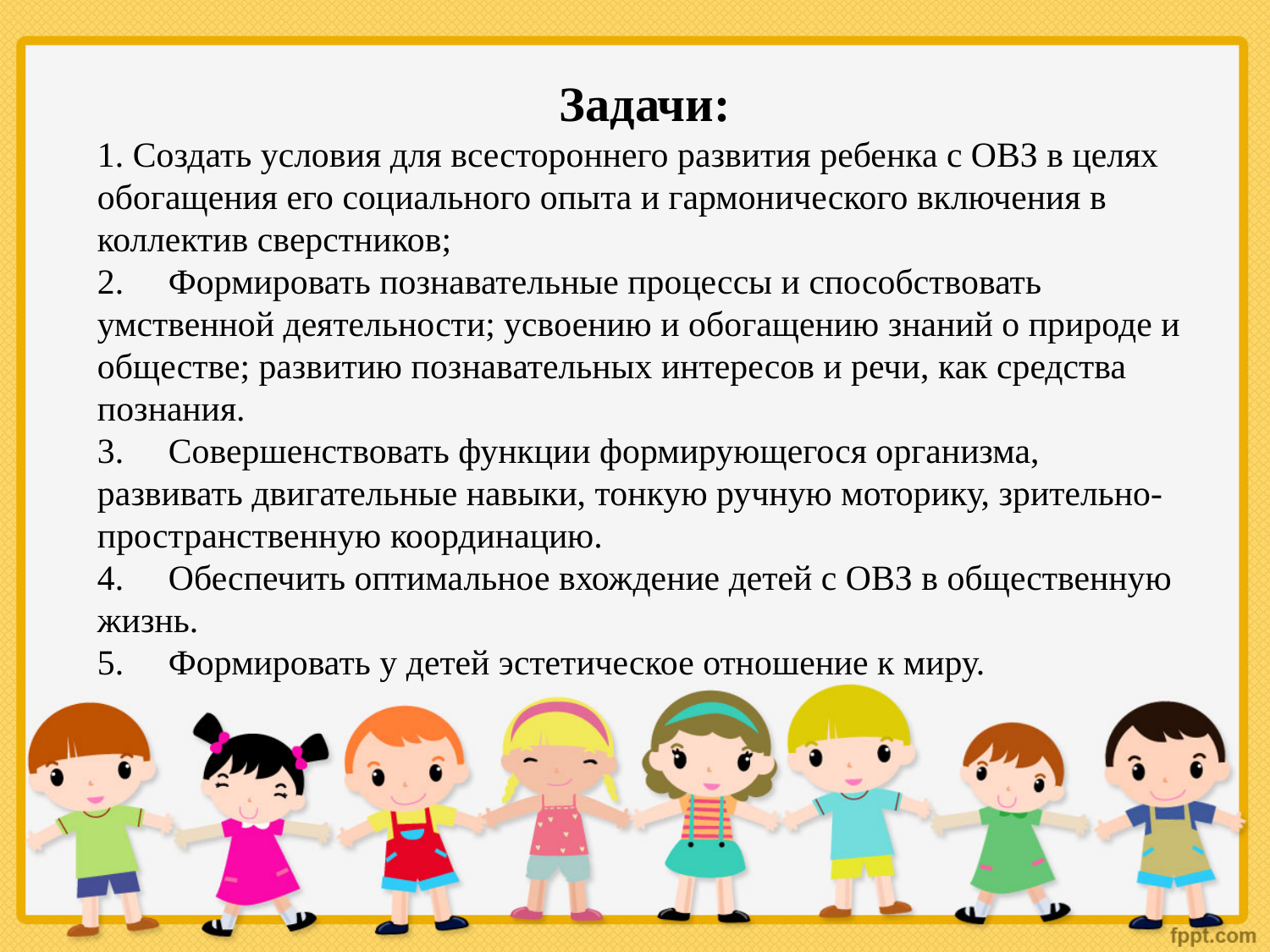

Задачи:
1. Создать условия для всестороннего развития ребенка с ОВЗ в целях обогащения его социального опыта и гармонического включения в коллектив сверстников;
2.     Формировать познавательные процессы и способствовать умственной деятельности; усвоению и обогащению знаний о природе и обществе; развитию познавательных интересов и речи, как средства познания.
3.     Совершенствовать функции формирующегося организма, развивать двигательные навыки, тонкую ручную моторику, зрительно-пространственную координацию.
4.     Обеспечить оптимальное вхождение детей с ОВЗ в общественную жизнь.
5.     Формировать у детей эстетическое отношение к миру.